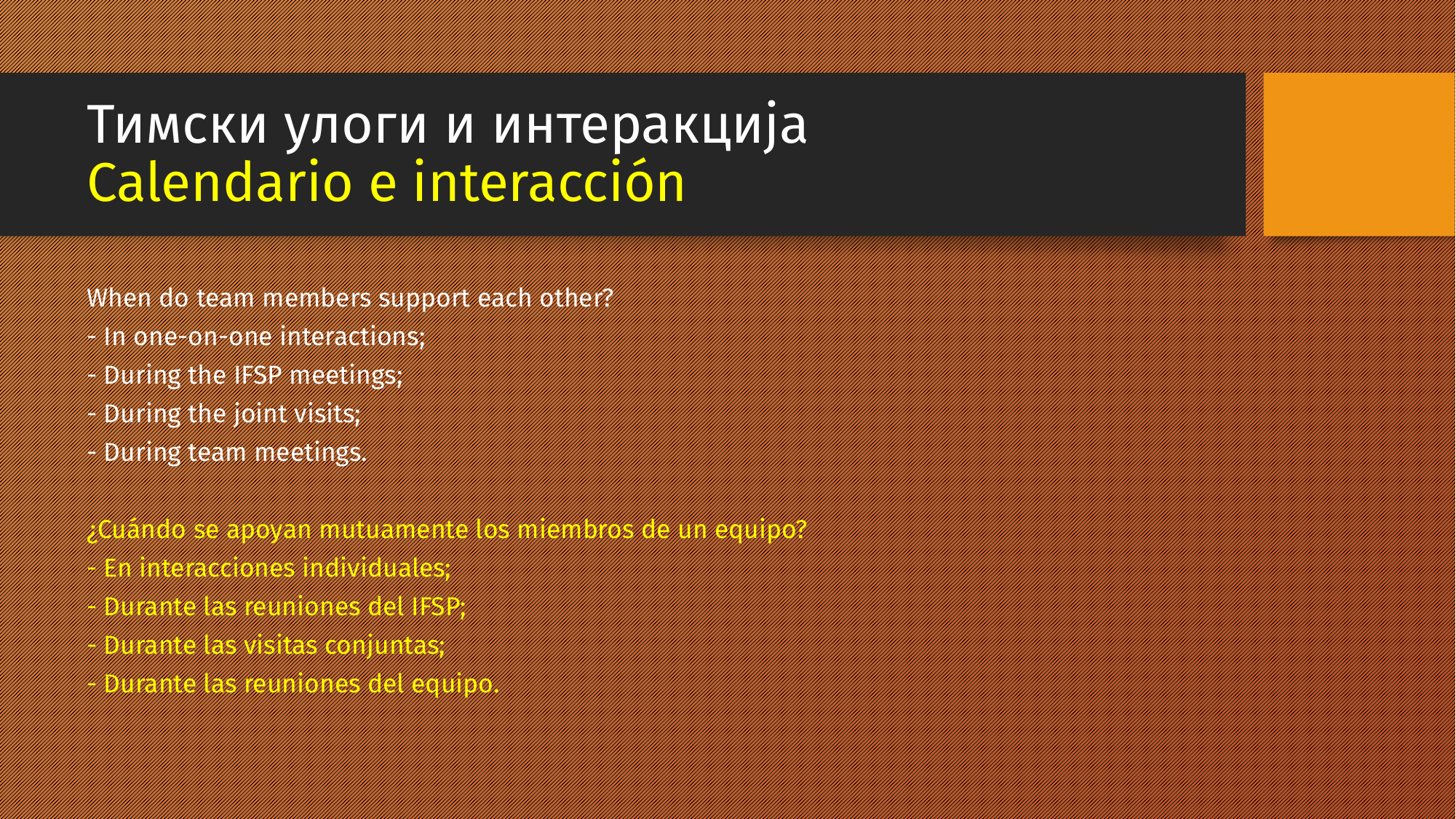

# Тимски улоги и интеракција Calendario e interacción
When do team members support each other?
- In one-on-one interactions;
- During the IFSP meetings;
- During the joint visits;
- During team meetings.

¿Cuándo se apoyan mutuamente los miembros de un equipo?
- En interacciones individuales;
- Durante las reuniones del IFSP;
- Durante las visitas conjuntas;
- Durante las reuniones del equipo.